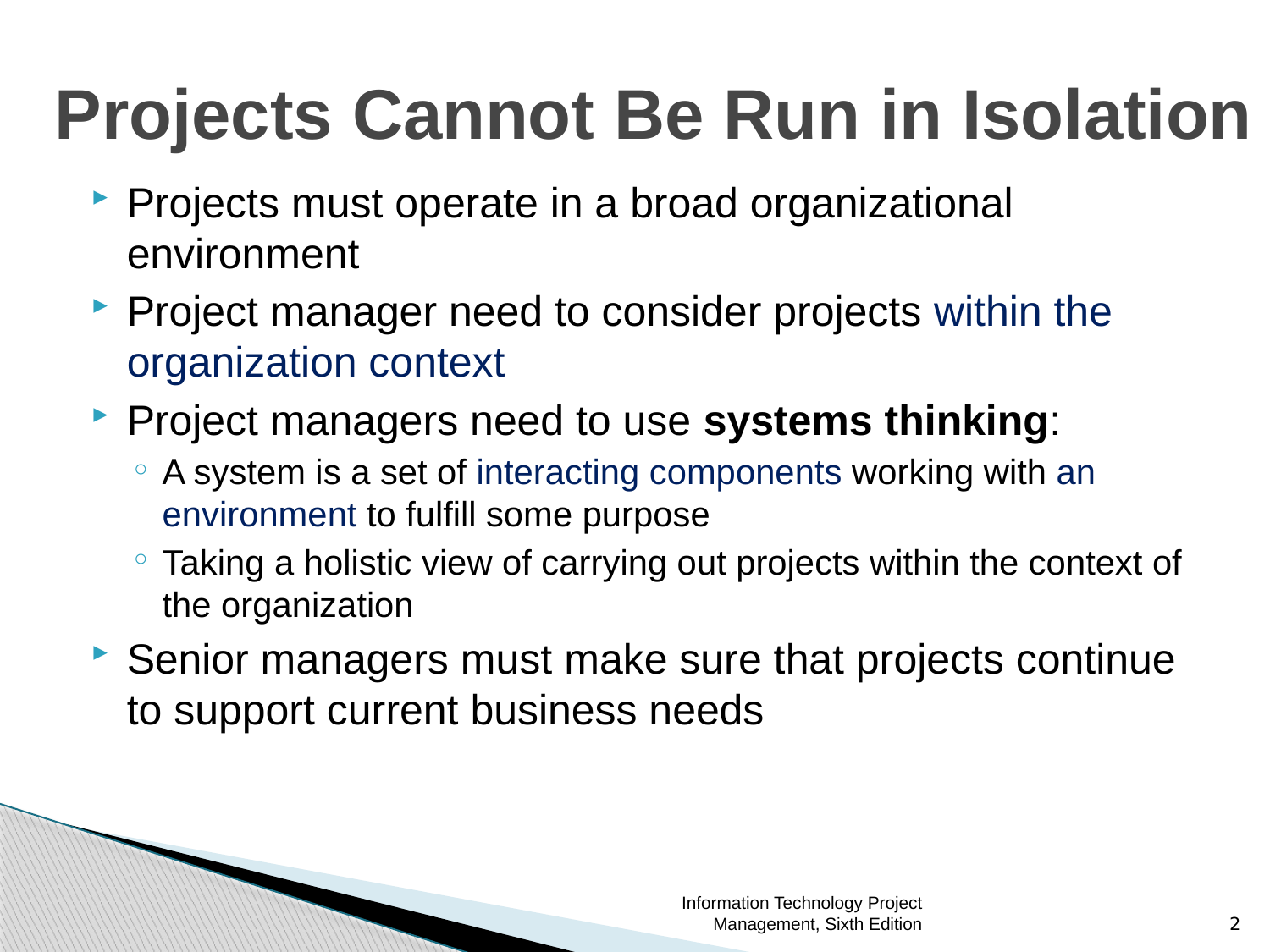

# Projects Cannot Be Run in Isolation
Projects must operate in a broad organizational environment
Project manager need to consider projects within the organization context
Project managers need to use systems thinking:
A system is a set of interacting components working with an environment to fulfill some purpose
Taking a holistic view of carrying out projects within the context of the organization
Senior managers must make sure that projects continue to support current business needs

Information Technology Project Management, Sixth Edition
2